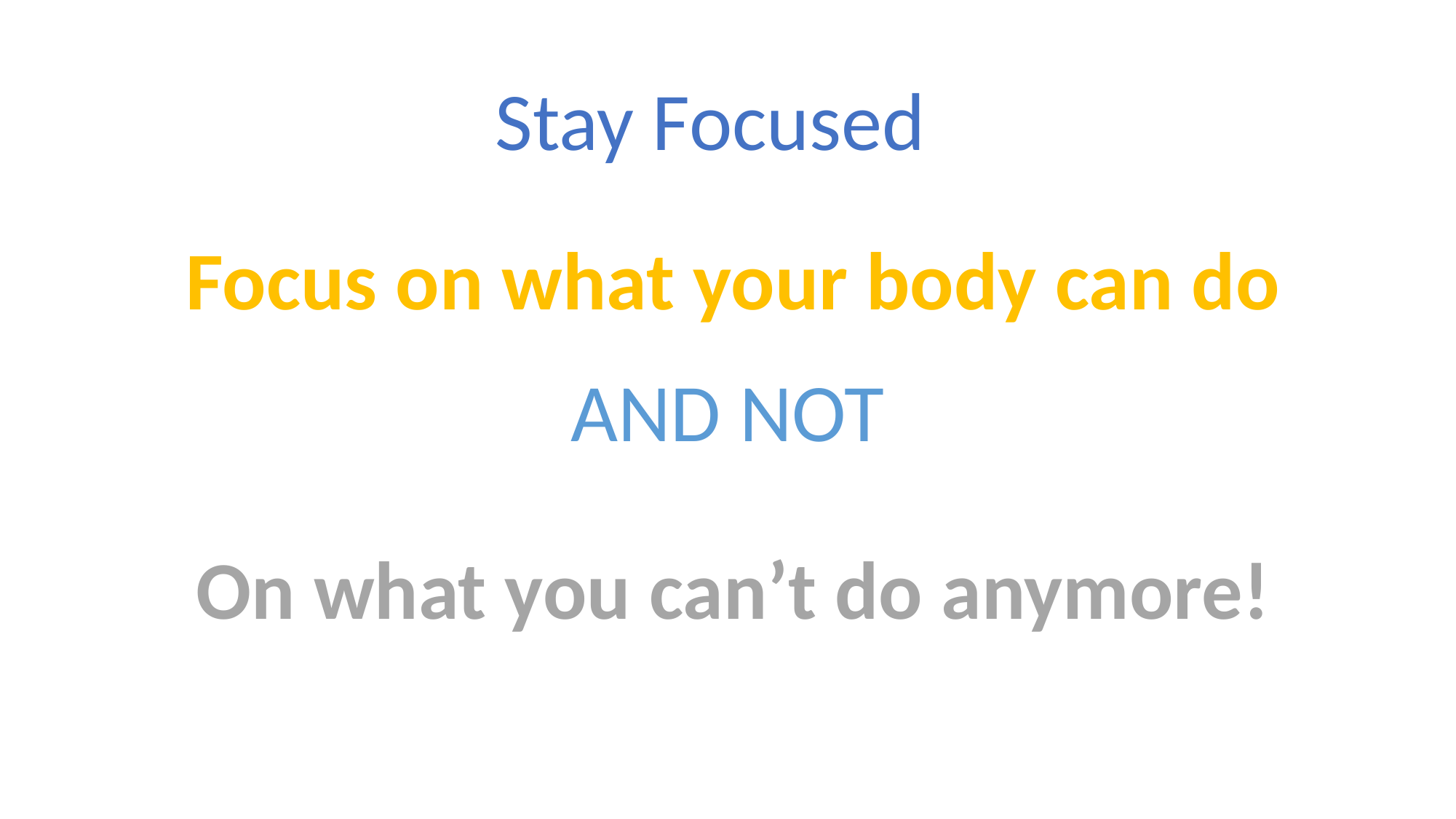

Stay Focused
Focus on what your body can do
AND NOT
On what you can’t do anymore!